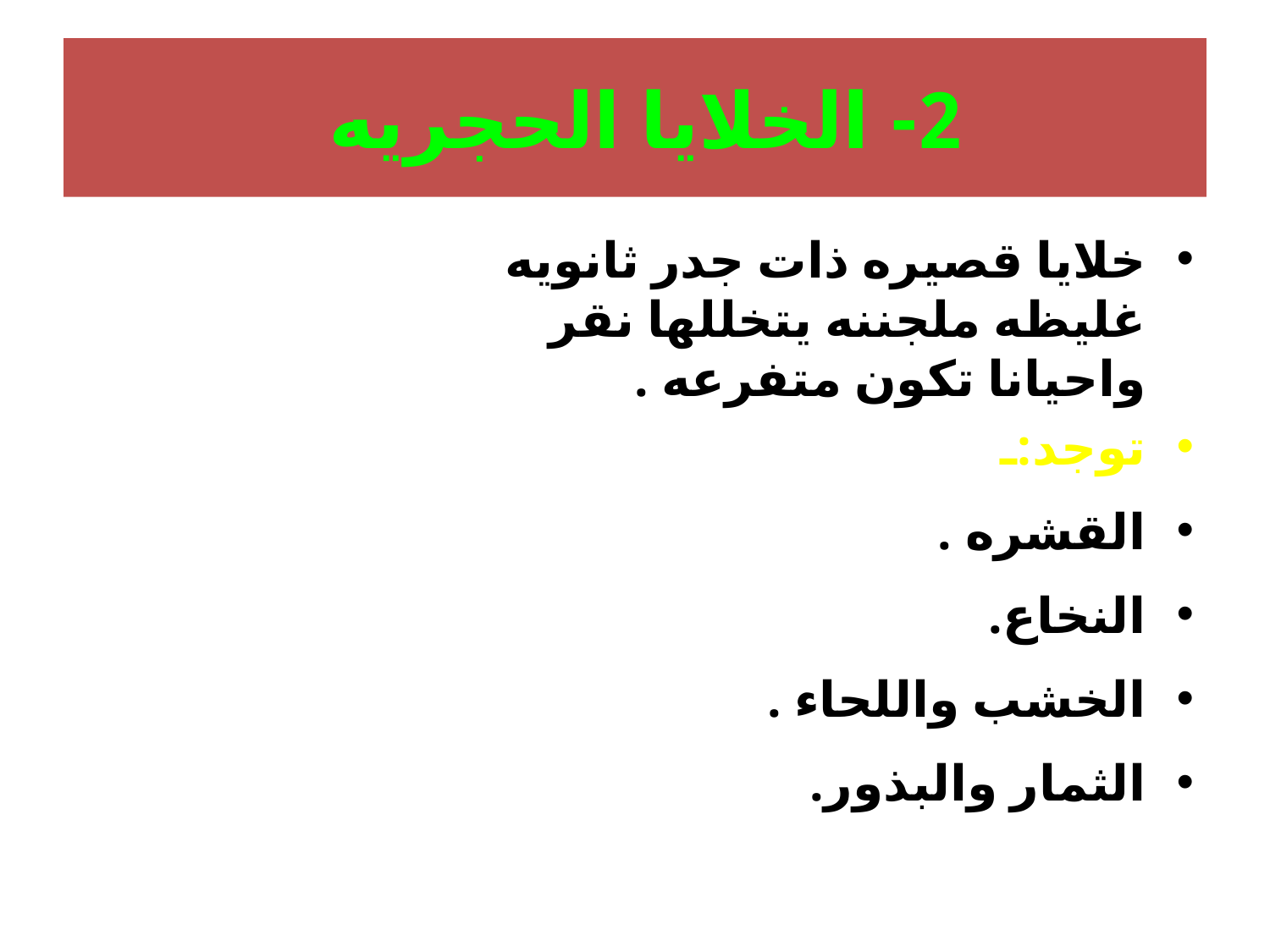

# 2- الخلايا الحجريه
خلايا قصيره ذات جدر ثانويه غليظه ملجننه يتخللها نقر واحيانا تكون متفرعه .
توجد:ـ
القشره .
النخاع.
الخشب واللحاء .
الثمار والبذور.